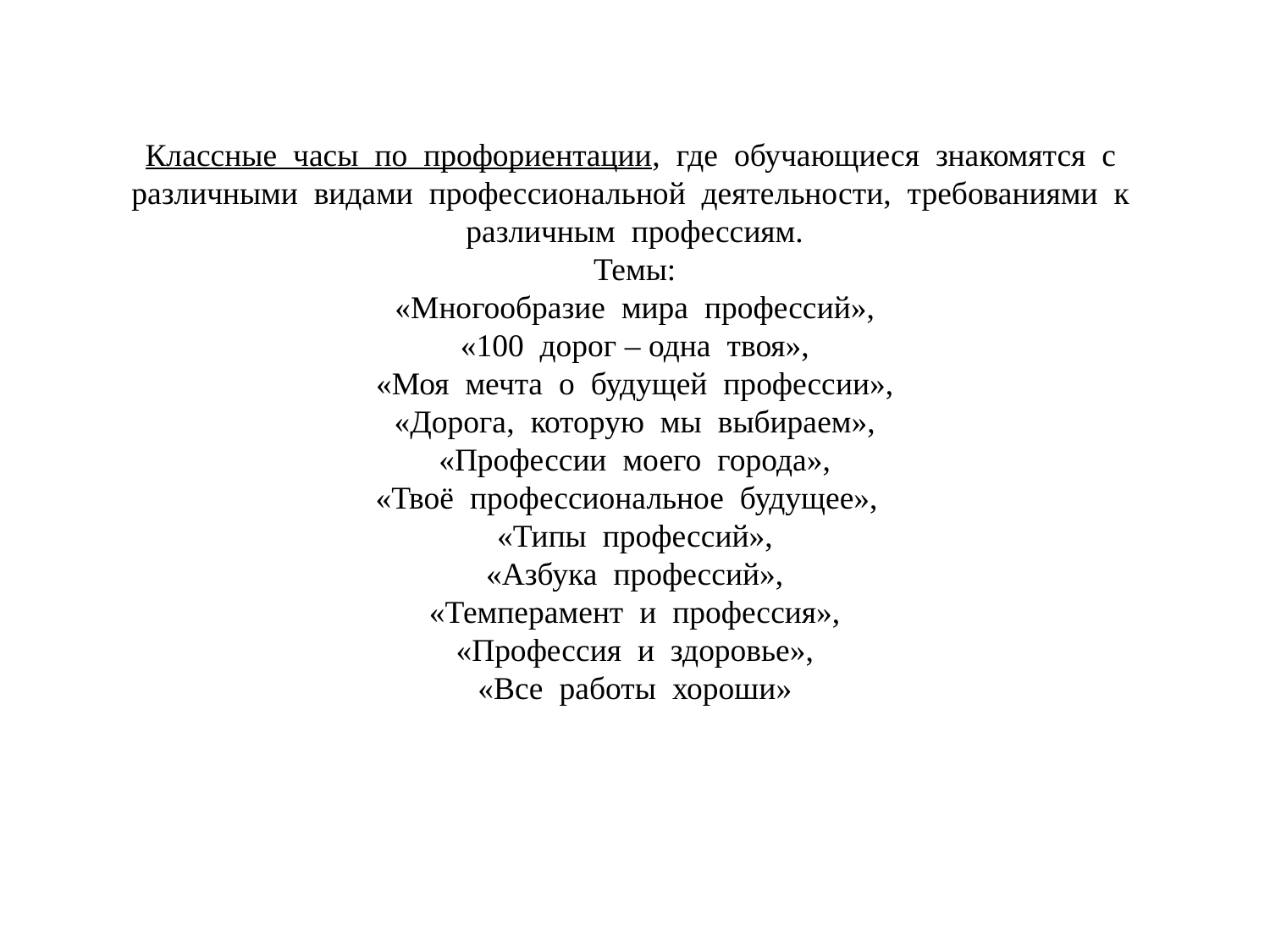

# Классные  часы  по  профориентации,  где  обучающиеся  знакомятся  с  различными  видами  профессиональной  деятельности,  требованиями  к  различным  профессиям. Темы: «Многообразие  мира  профессий», «100  дорог – одна  твоя», «Моя  мечта  о  будущей  профессии», «Дорога,  которую  мы  выбираем», «Профессии  моего  города», «Твоё  профессиональное  будущее», «Типы  профессий», «Азбука  профессий», «Темперамент  и  профессия», «Профессия  и  здоровье», «Все  работы  хороши»